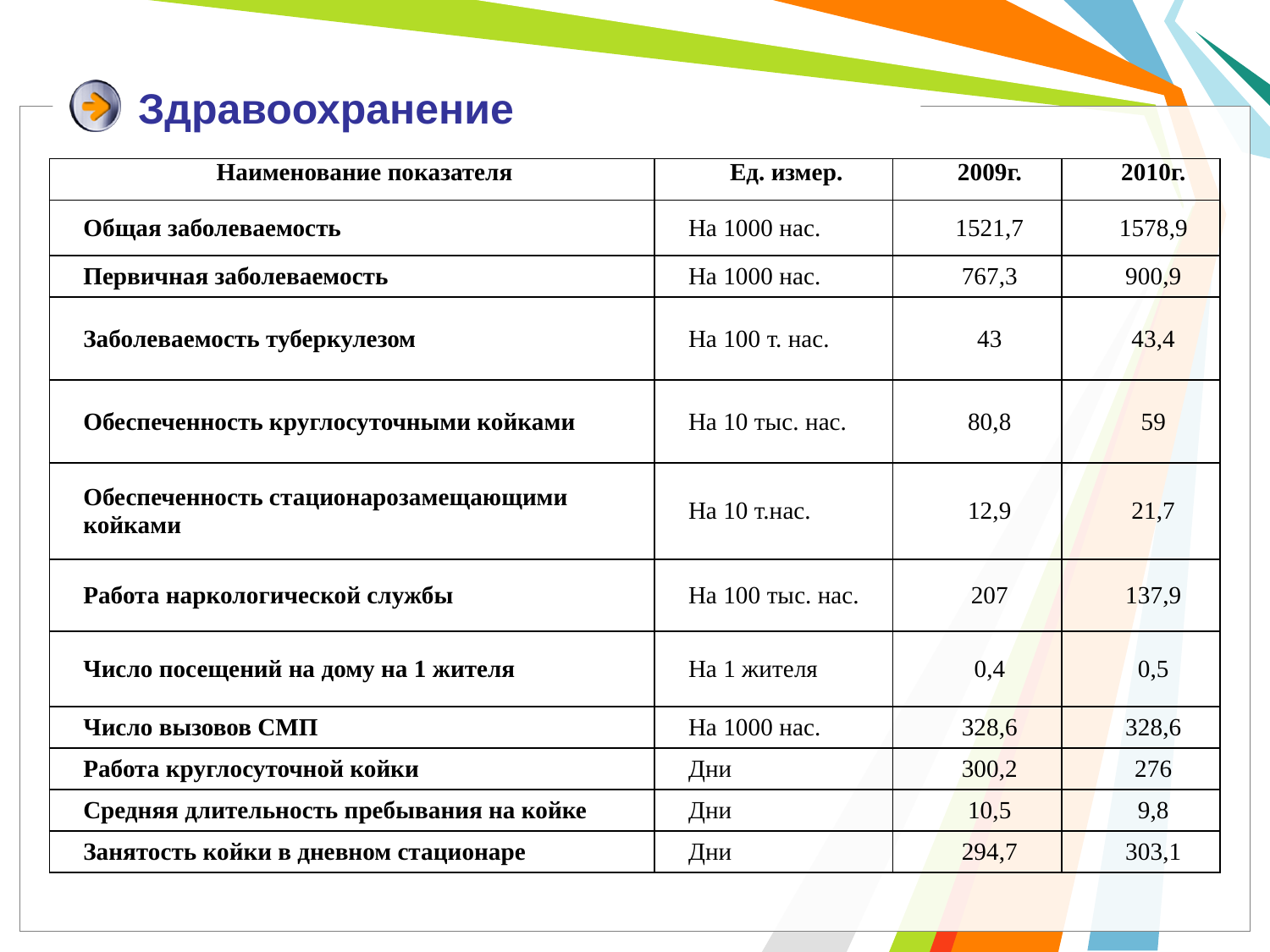

Здравоохранение
| Наименование показателя | Ед. измер. | 2009г. | 2010г. |
| --- | --- | --- | --- |
| Общая заболеваемость | На 1000 нас. | 1521,7 | 1578,9 |
| Первичная заболеваемость | На 1000 нас. | 767,3 | 900,9 |
| Заболеваемость туберкулезом | На 100 т. нас. | 43 | 43,4 |
| Обеспеченность круглосуточными койками | На 10 тыс. нас. | 80,8 | 59 |
| Обеспеченность стационарозамещающими койками | На 10 т.нас. | 12,9 | 21,7 |
| Работа наркологической службы | На 100 тыс. нас. | 207 | 137,9 |
| Число посещений на дому на 1 жителя | На 1 жителя | 0,4 | 0,5 |
| Число вызовов СМП | На 1000 нас. | 328,6 | 328,6 |
| Работа круглосуточной койки | Дни | 300,2 | 276 |
| Средняя длительность пребывания на койке | Дни | 10,5 | 9,8 |
| Занятость койки в дневном стационаре | Дни | 294,7 | 303,1 |